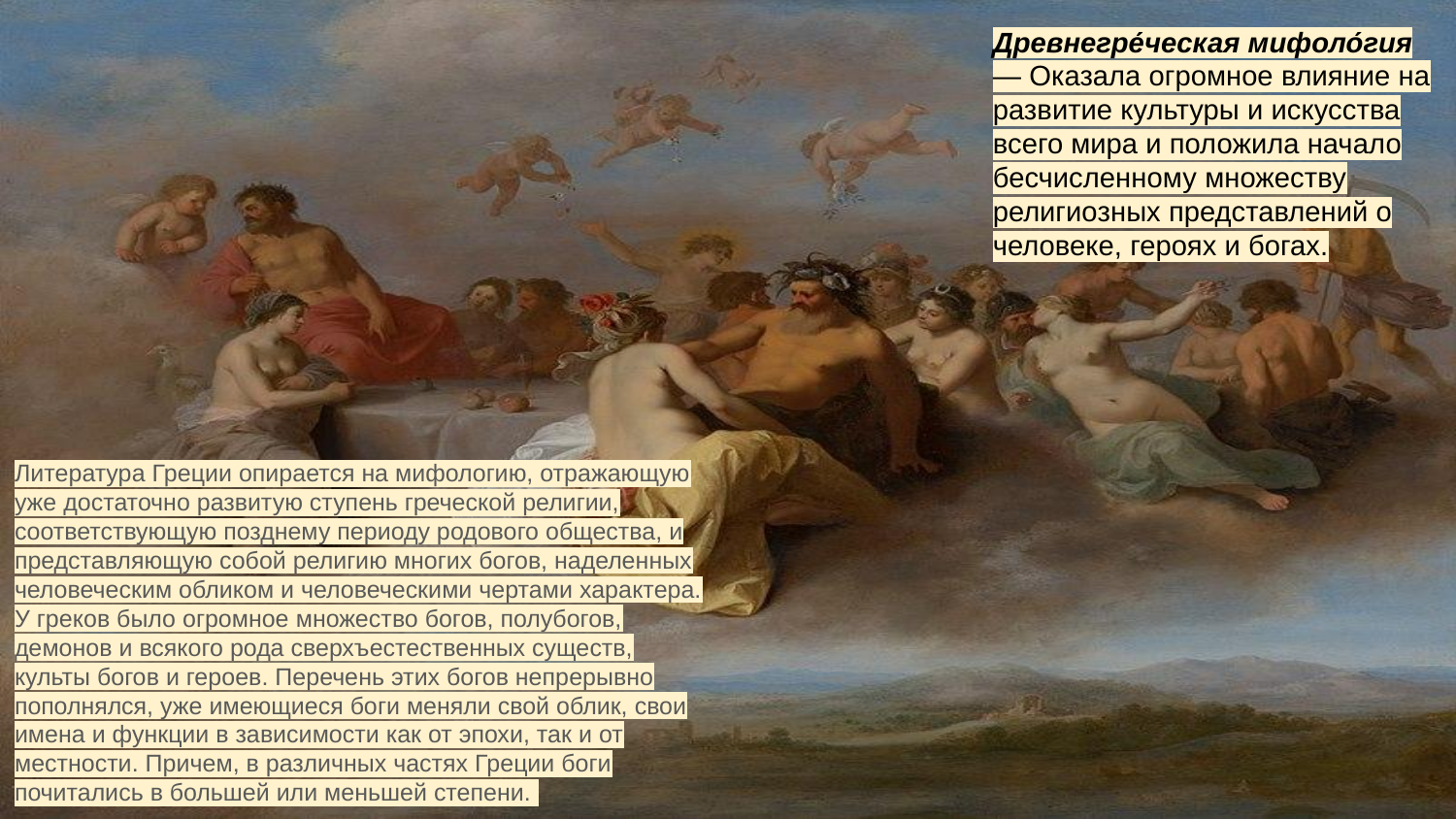

Древнегре́ческая мифоло́гия — Оказала огромное влияние на развитие культуры и искусства всего мира и положила начало бесчисленному множеству религиозных представлений о человеке, героях и богах.

Литература Греции опирается на мифологию, отражающую уже достаточно развитую ступень греческой религии, соответствующую позднему периоду родового общества, и представляющую собой религию многих богов, наделенных человеческим обликом и человеческими чертами характера. У греков было огромное множество богов, полубогов, демонов и всякого рода сверхъестественных существ, культы богов и героев. Перечень этих богов непрерывно пополнялся, уже имеющиеся боги меняли свой облик, свои имена и функции в зависимости как от эпохи, так и от местности. Причем, в различных частях Греции боги почитались в большей или меньшей степени.